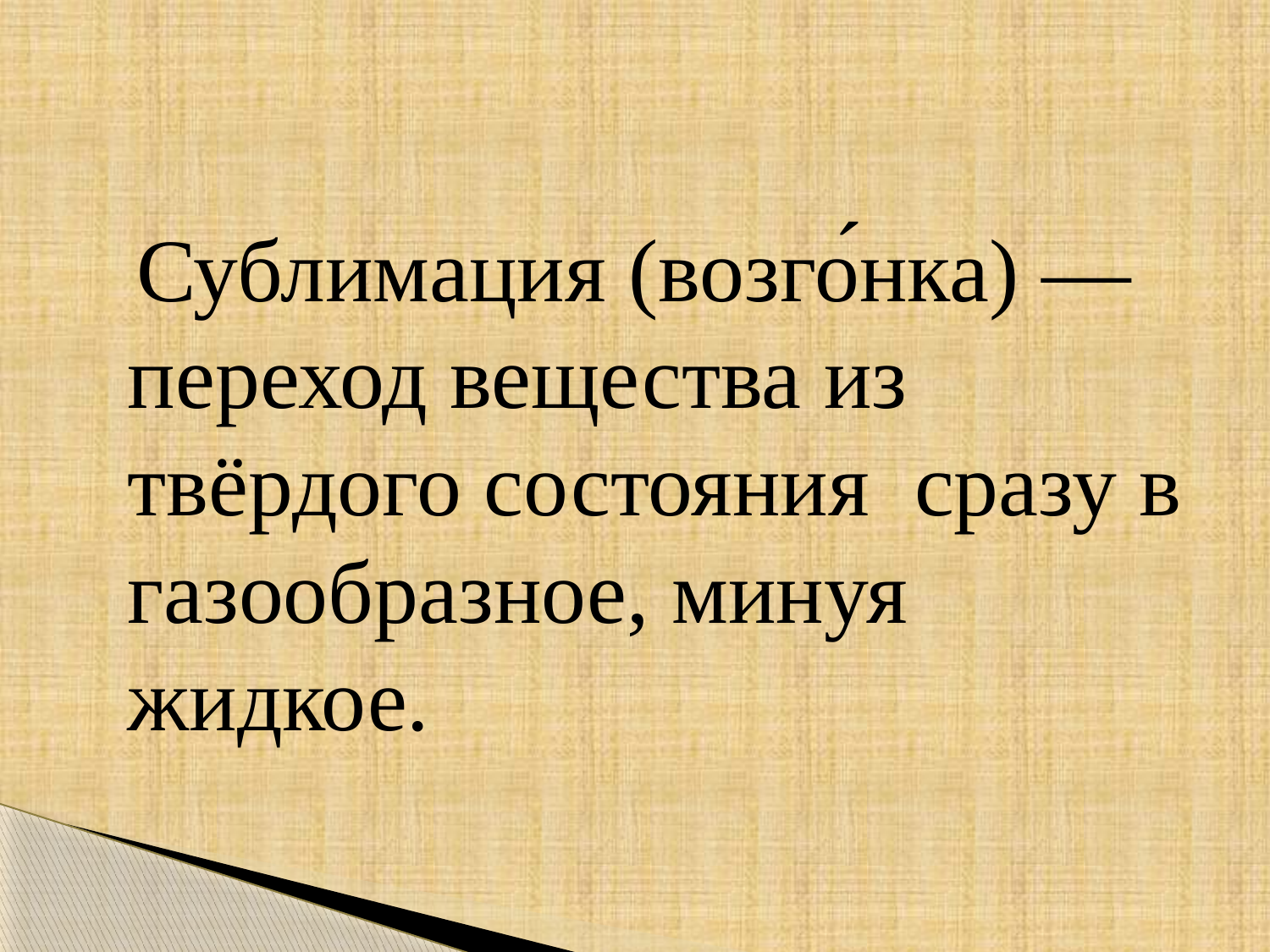

#
    Сублимация (возго́нка) — переход вещества из твёрдого состояния  сразу в газообразное, минуя жидкое.